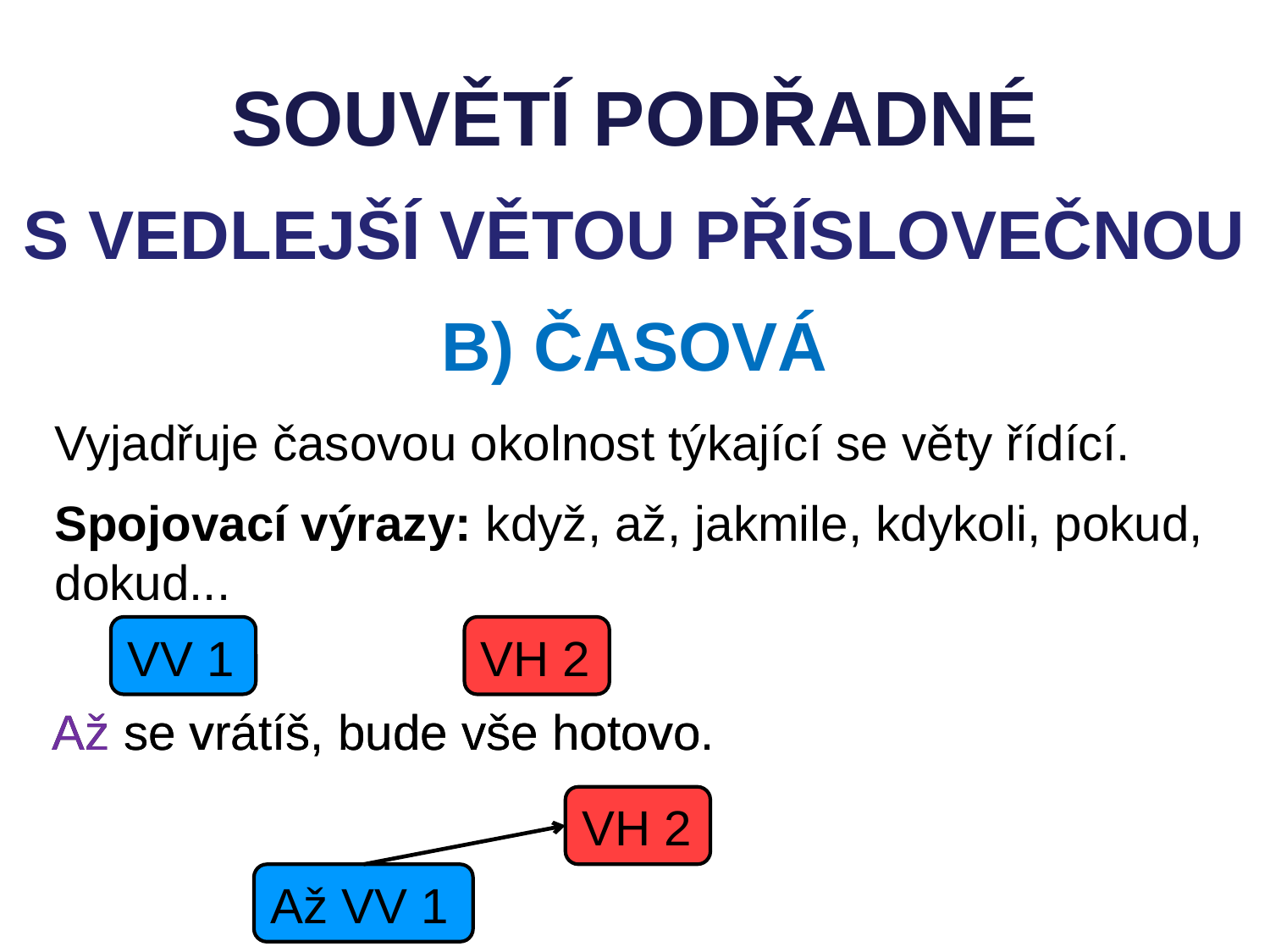

SOUVĚTÍ PODŘADNÉ
S VEDLEJŠÍ VĚTOU PŘÍSLOVEČNOU
B) ČASOVÁ
Vyjadřuje časovou okolnost týkající se věty řídící.
Spojovací výrazy: když, až, jakmile, kdykoli, pokud, dokud...
VV 1
VH 2
Až se vrátíš, bude vše hotovo.
Až se vrátíš, bude vše hotovo.
VH 2
Až VV 1